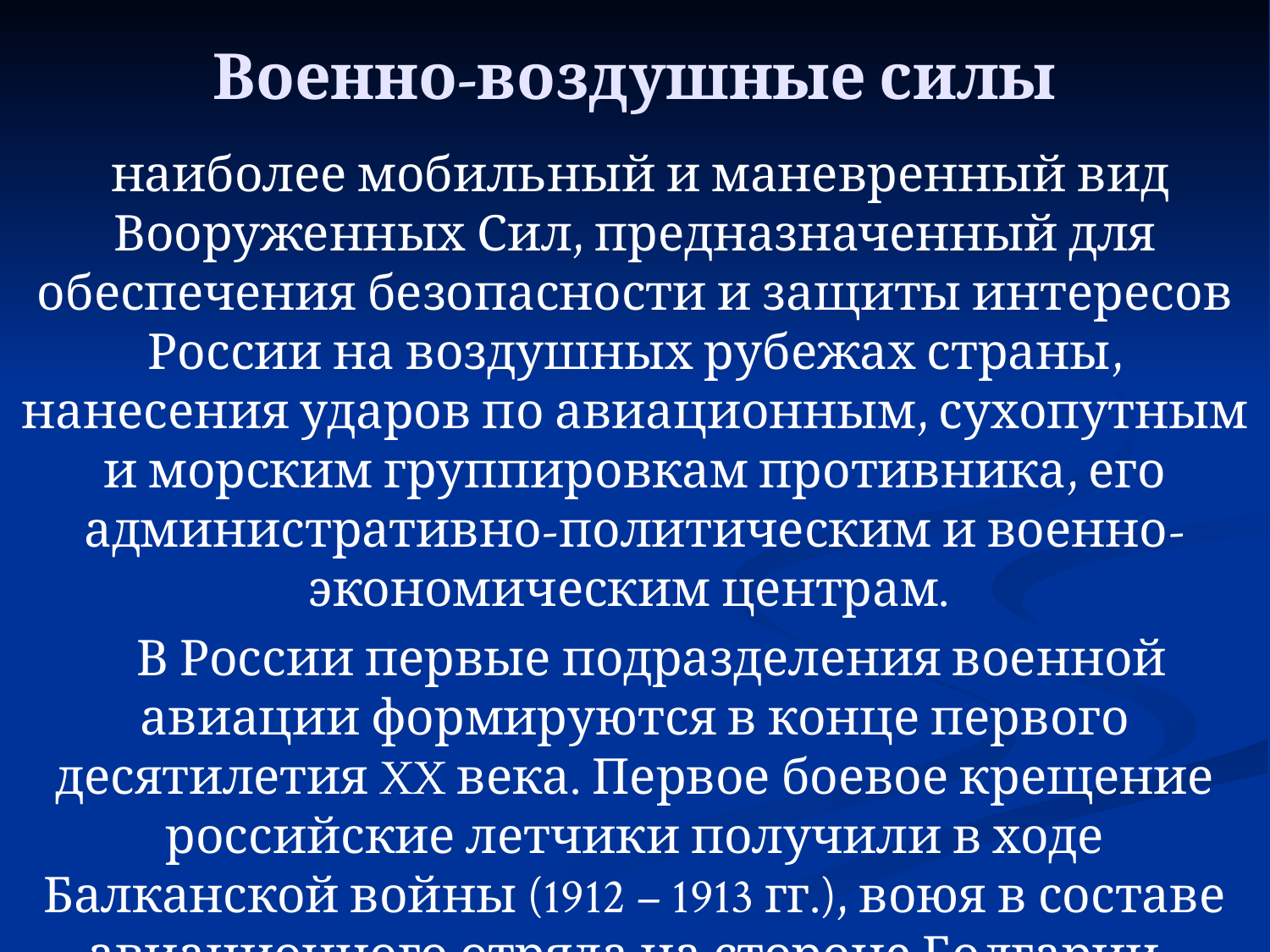

# Военно-воздушные силы
 наиболее мобильный и маневренный вид Вооруженных Сил, предназначенный для обеспечения безопасности и защиты интересов России на воздушных рубежах страны, нанесения ударов по авиационным, сухопутным и морским группировкам противника, его административно-политическим и военно-экономическим центрам.
   В России первые подразделения военной авиации формируются в конце первого десятилетия XX века. Первое боевое крещение российские летчики получили в ходе Балканской войны (1912 – 1913 гг.), воюя в составе авиационного отряда на стороне Болгарии.